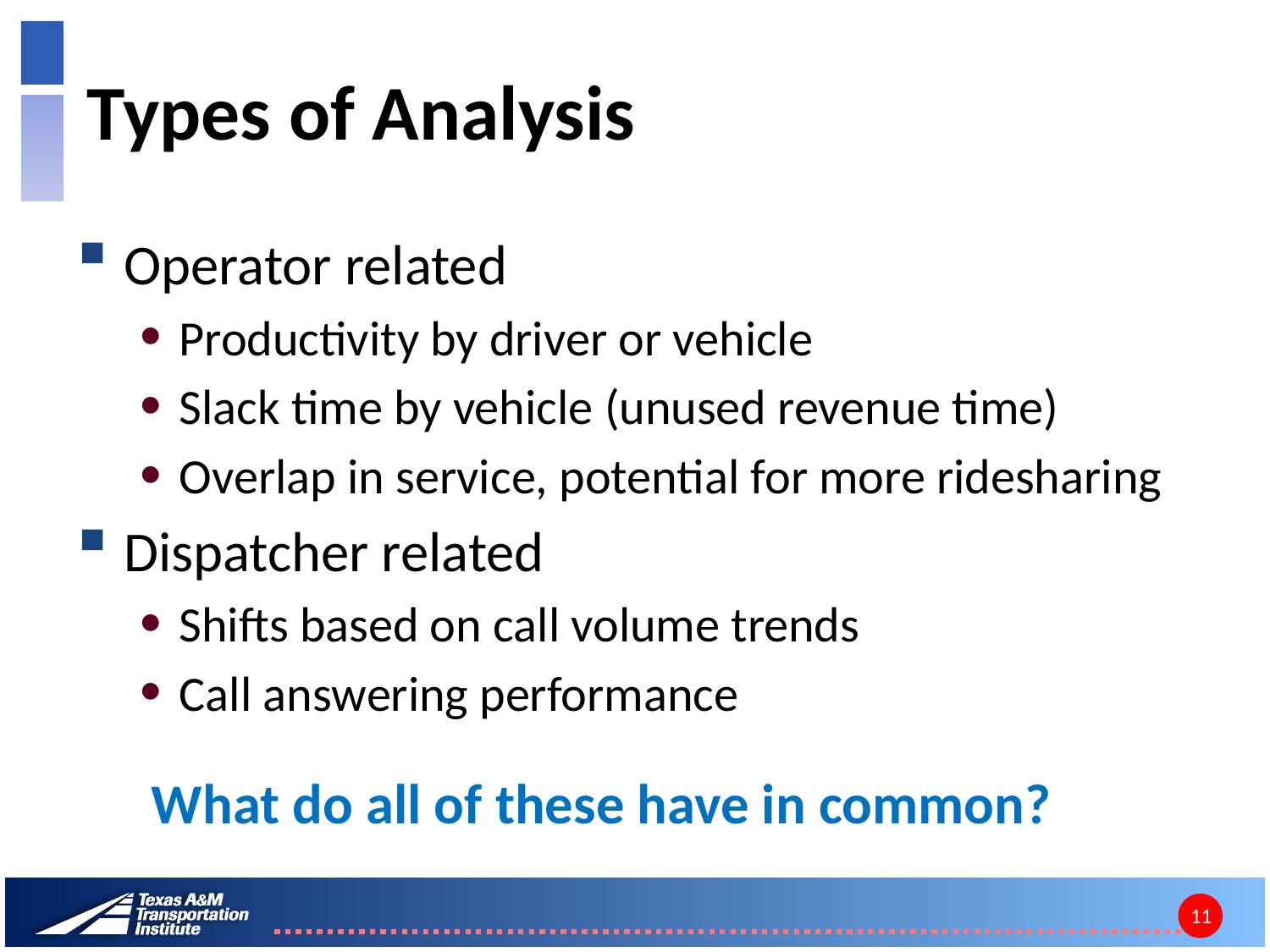

# Types of Analysis
Operator related
Productivity by driver or vehicle
Slack time by vehicle (unused revenue time)
Overlap in service, potential for more ridesharing
Dispatcher related
Shifts based on call volume trends
Call answering performance
What do all of these have in common?
11